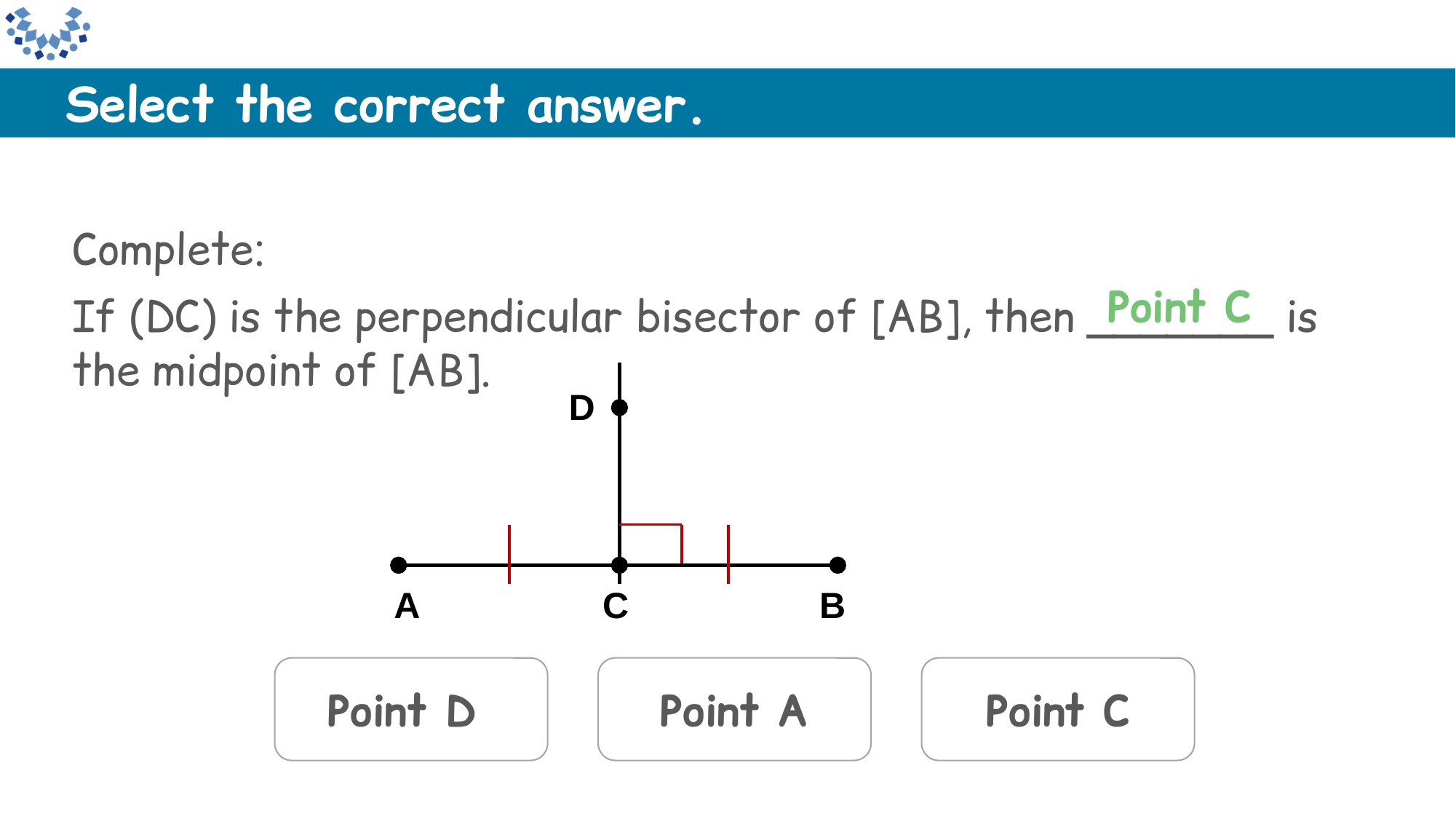

Select the correct answer.
Complete:
If (DC) is the perpendicular bisector of [AB], then _______ is the midpoint of [AB].
Point C
D

A
C
B

Point D
Point A
Point C